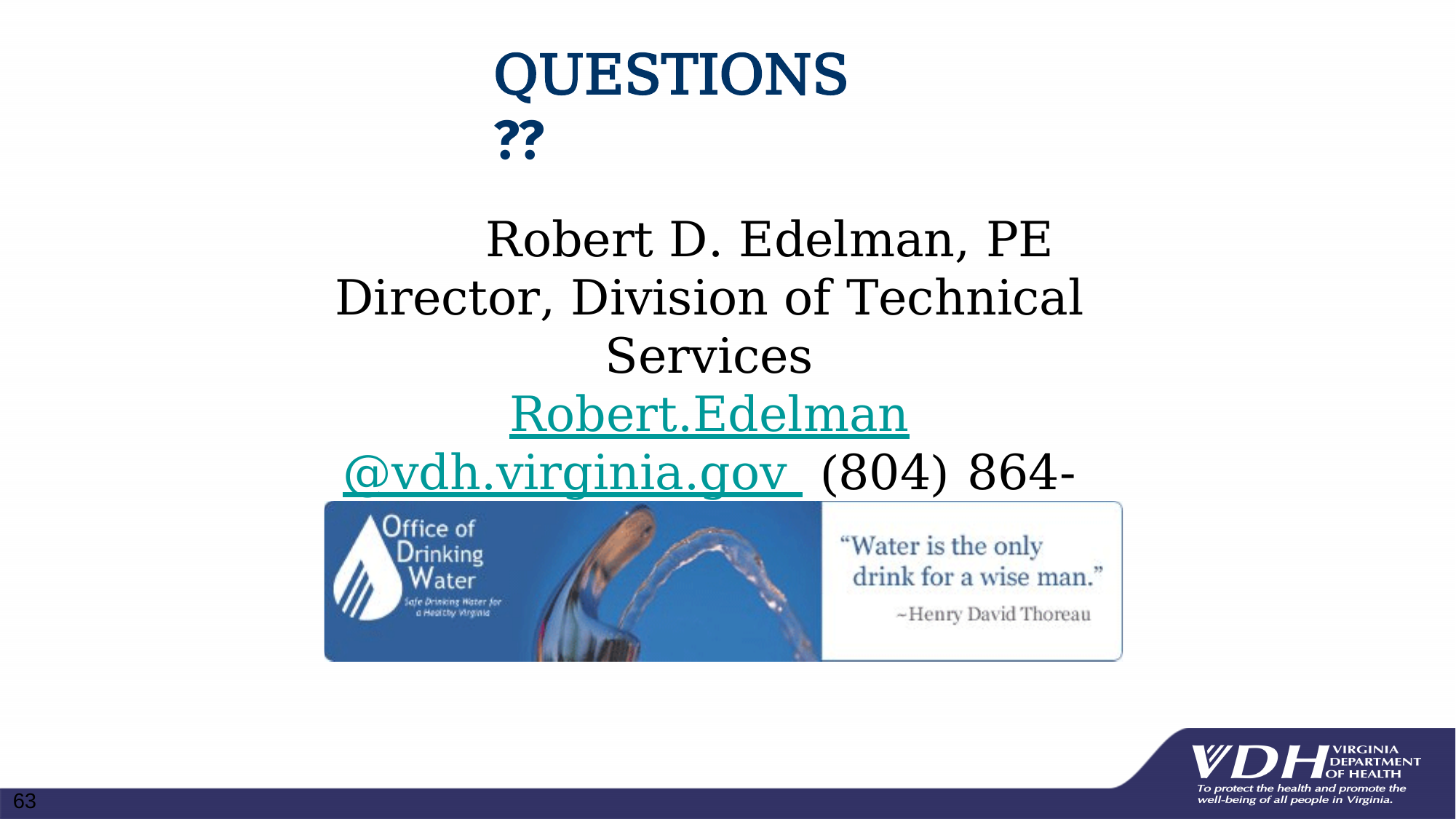

# QUESTIONS ??
Robert D. Edelman, PE
Director, Division of Technical Services
Robert.Edelman@vdh.virginia.gov  (804) 864-7490

63